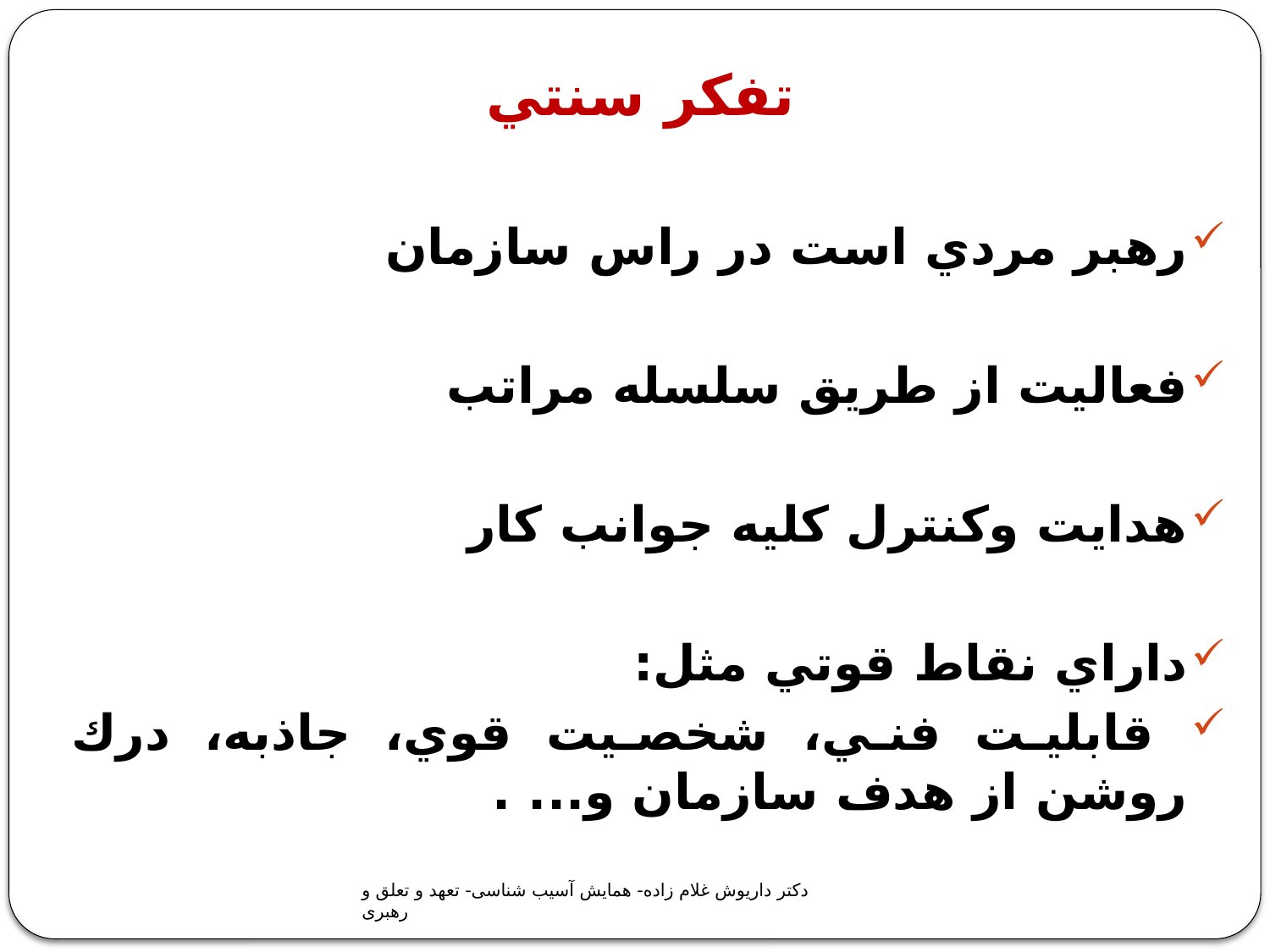

تفكر سنتي

رهبر مردي است در راس سازمان

فعاليت از طريق سلسله مراتب

هدايت وكنترل كليه جوانب كار

داراي نقاط قوتي مثل:
 قابليت فني، شخصيت قوي، جاذبه، درك روشن از هدف سازمان و... .
دکتر داریوش غلام زاده- همایش آسیب شناسی- تعهد و تعلق و رهبری